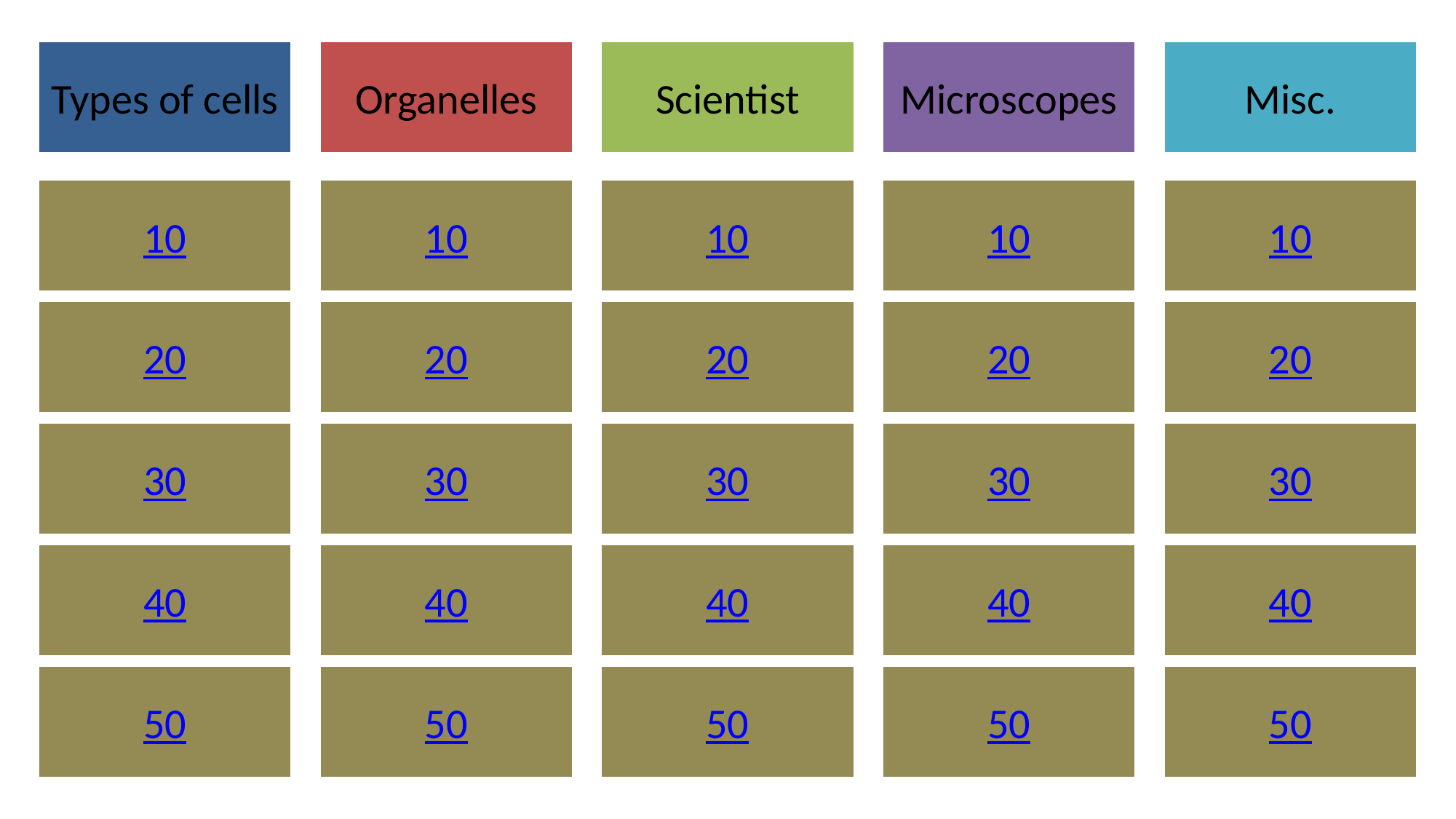

Types of cells
Organelles
Scientist
Microscopes
Misc.
10
10
10
10
10
20
20
20
20
20
30
30
30
30
30
40
40
40
40
40
50
50
50
50
50